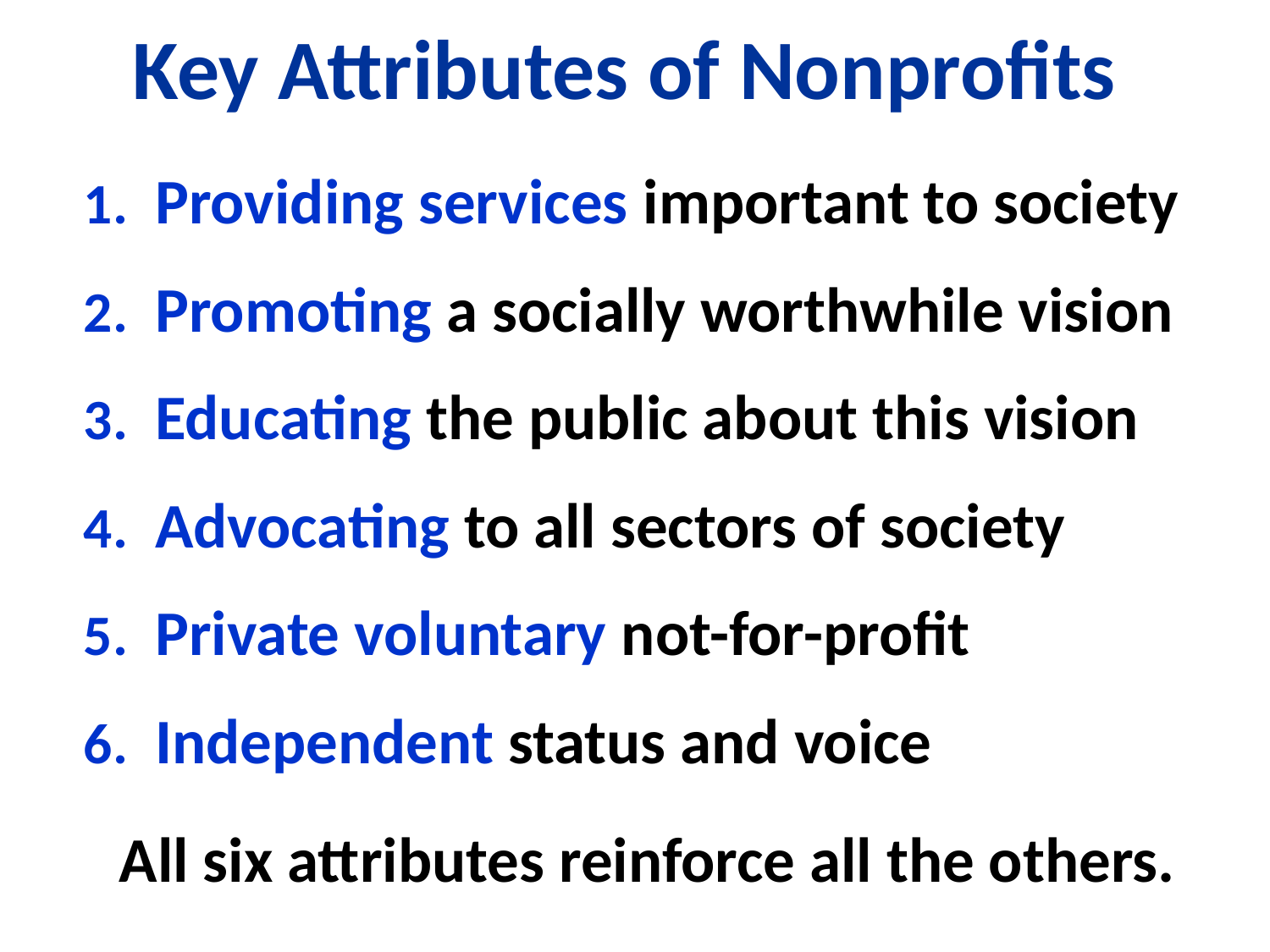

# Key Attributes of Nonprofits
Providing services important to society
Promoting a socially worthwhile vision
Educating the public about this vision
Advocating to all sectors of society
Private voluntary not-for-profit
Independent status and voice
All six attributes reinforce all the others.